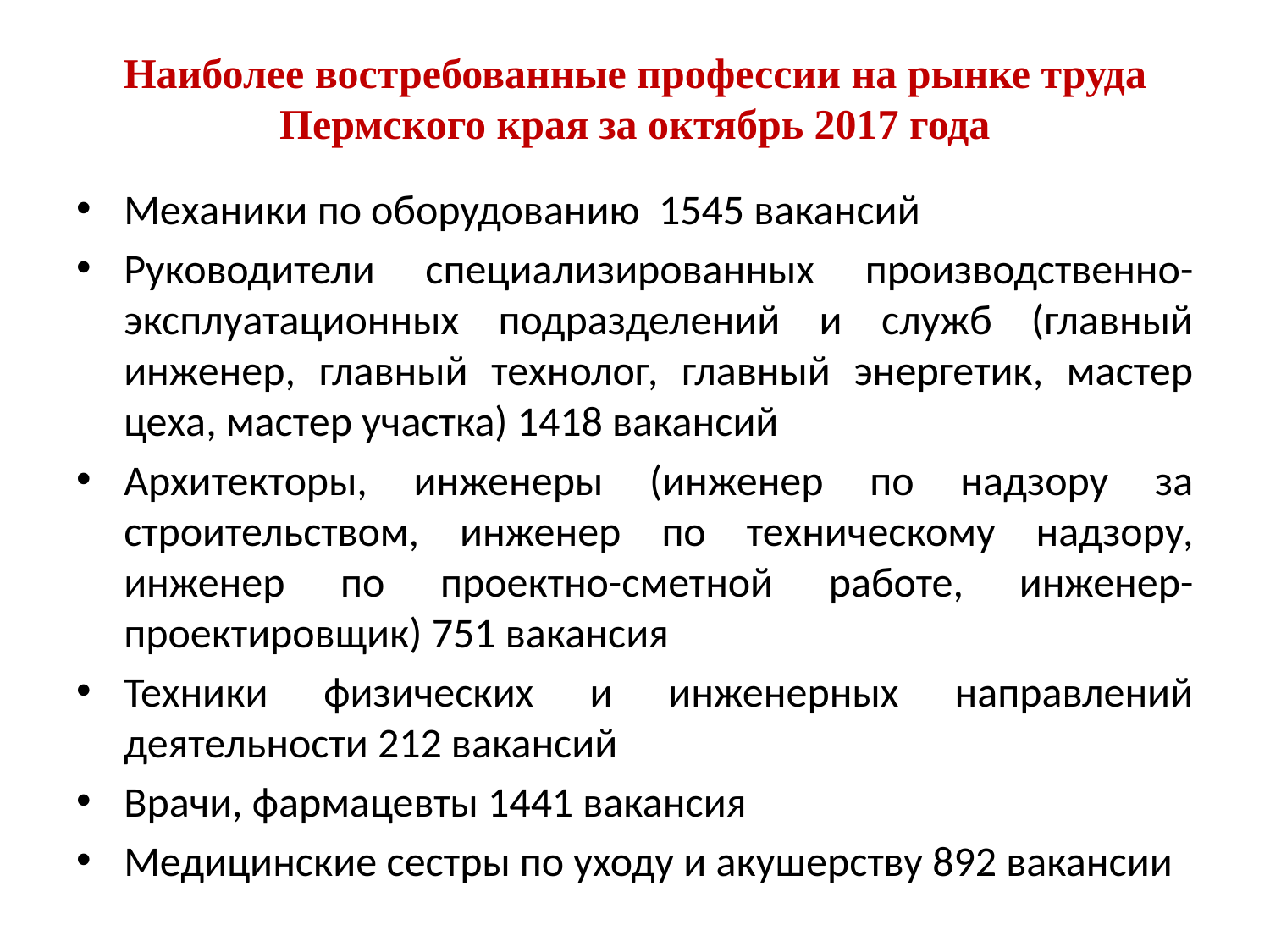

# Наиболее востребованные профессии на рынке труда Пермского края за октябрь 2017 года
Механики по оборудованию  1545 вакансий
Руководители специализированных производственно-эксплуатационных подразделений и служб (главный инженер, главный технолог, главный энергетик, мастер цеха, мастер участка) 1418 вакансий
Архитекторы, инженеры (инженер по надзору за строительством, инженер по техническому надзору, инженер по проектно-сметной работе, инженер-проектировщик) 751 вакансия
Техники физических и инженерных направлений деятельности 212 вакансий
Врачи, фармацевты 1441 вакансия
Медицинские сестры по уходу и акушерству 892 вакансии